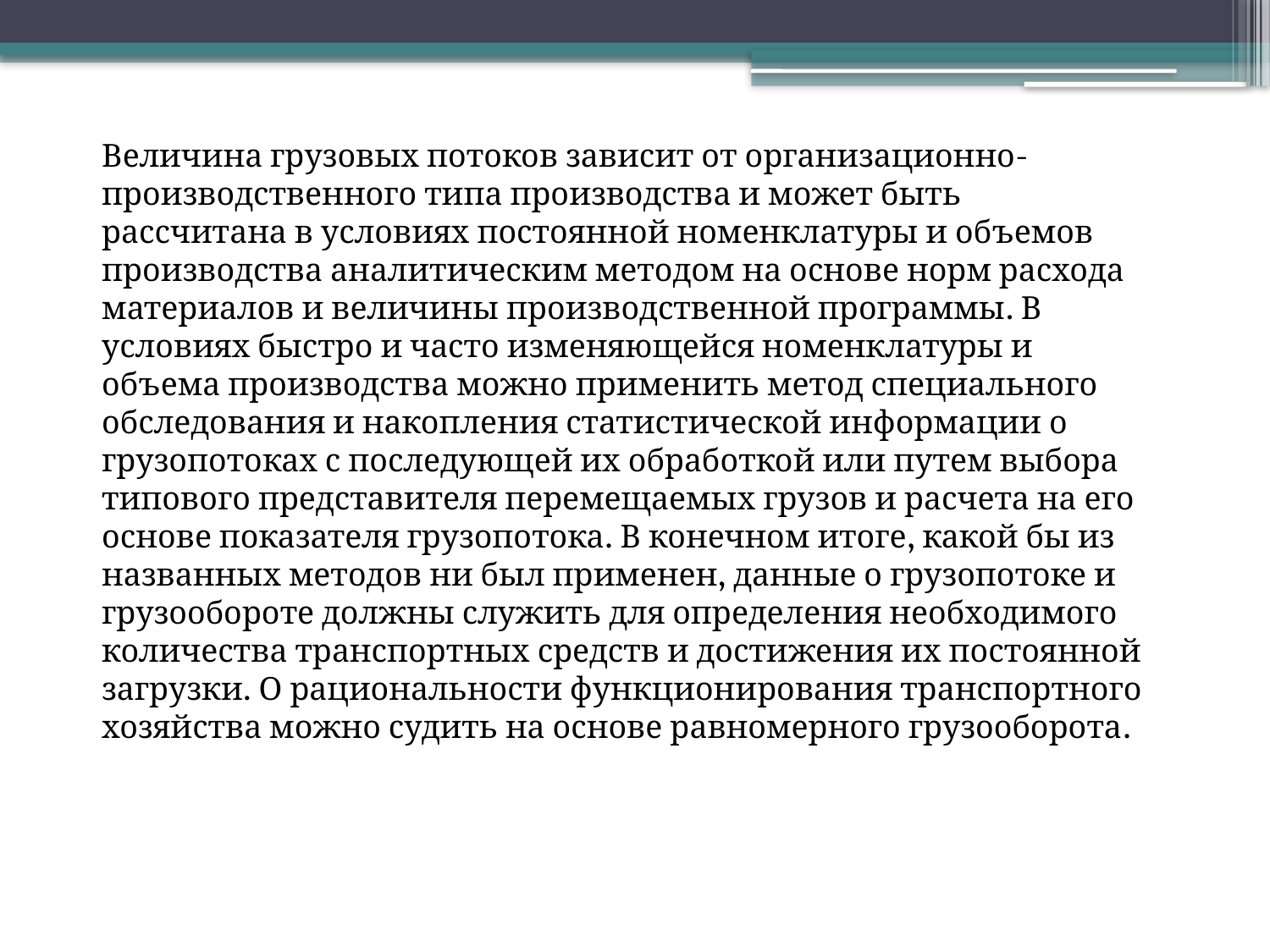

Величина грузовых потоков зависит от организационно-производственного типа производства и может быть рассчитана в условиях постоянной номенклатуры и объемов производства аналитическим методом на основе норм расхода материалов и величины производственной программы. В условиях быстро и часто изменяющейся номенклатуры и объема производства можно применить метод специального обследования и накопления статистической информации о грузопотоках с последующей их обработкой или путем выбора типового представителя перемещаемых грузов и расчета на его основе показателя грузопотока. В конечном итоге, какой бы из названных методов ни был применен, данные о грузопотоке и грузообороте должны служить для определения необходимого количества транспортных средств и достижения их постоянной загрузки. О рациональности функционирования транспортного хозяйства можно судить на основе равномерного грузооборота.